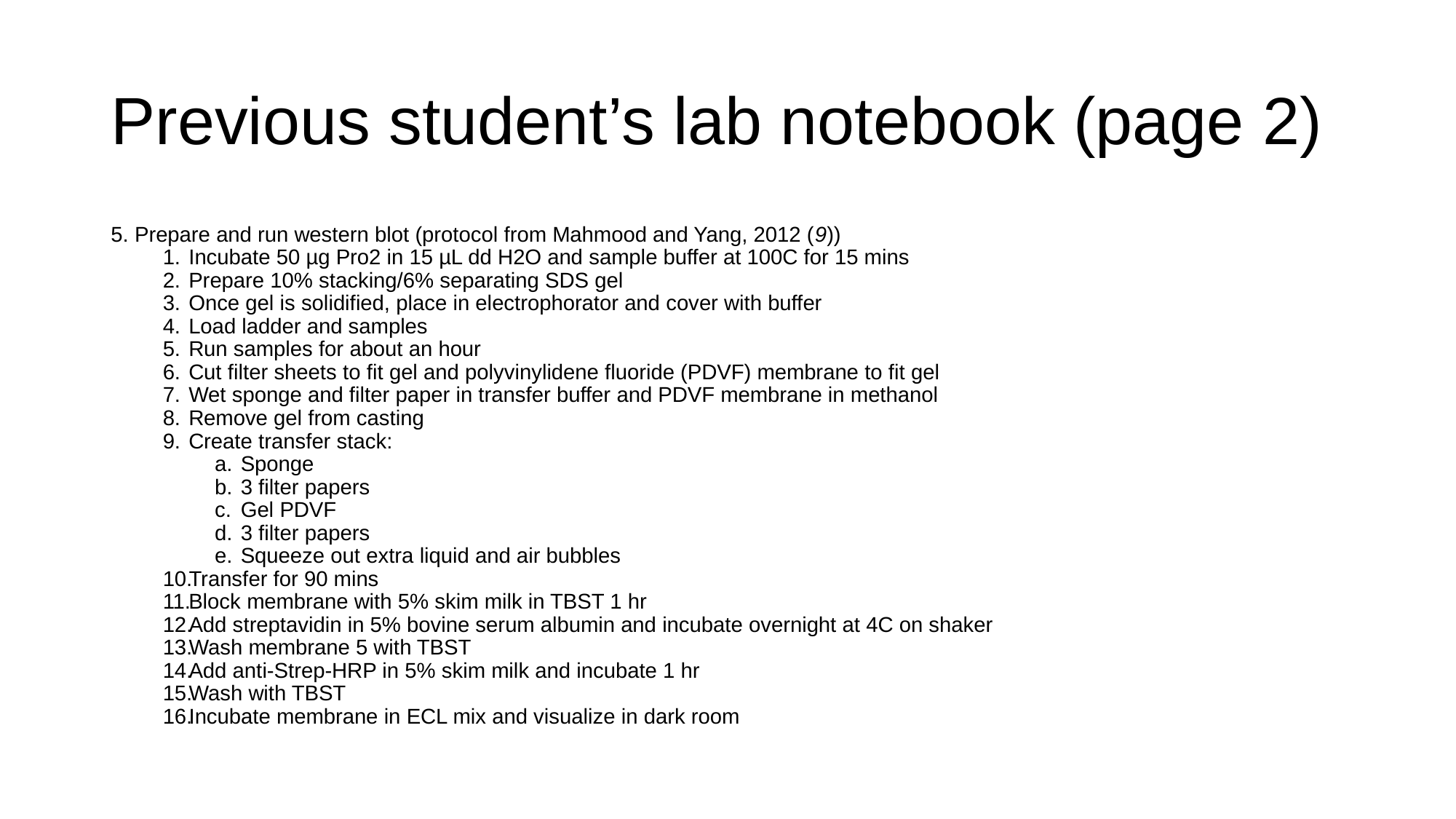

# Previous student’s lab notebook (page 2)
5. Prepare and run western blot (protocol from Mahmood and Yang, 2012 (9))
Incubate 50 µg Pro2 in 15 µL dd H2O and sample buffer at 100C for 15 mins
Prepare 10% stacking/6% separating SDS gel
Once gel is solidified, place in electrophorator and cover with buffer
Load ladder and samples
Run samples for about an hour
Cut filter sheets to fit gel and polyvinylidene fluoride (PDVF) membrane to fit gel
Wet sponge and filter paper in transfer buffer and PDVF membrane in methanol
Remove gel from casting
Create transfer stack:
Sponge
3 filter papers
Gel PDVF
3 filter papers
Squeeze out extra liquid and air bubbles
Transfer for 90 mins
Block membrane with 5% skim milk in TBST 1 hr
Add streptavidin in 5% bovine serum albumin and incubate overnight at 4C on shaker
Wash membrane 5 with TBST
Add anti-Strep-HRP in 5% skim milk and incubate 1 hr
Wash with TBST
Incubate membrane in ECL mix and visualize in dark room